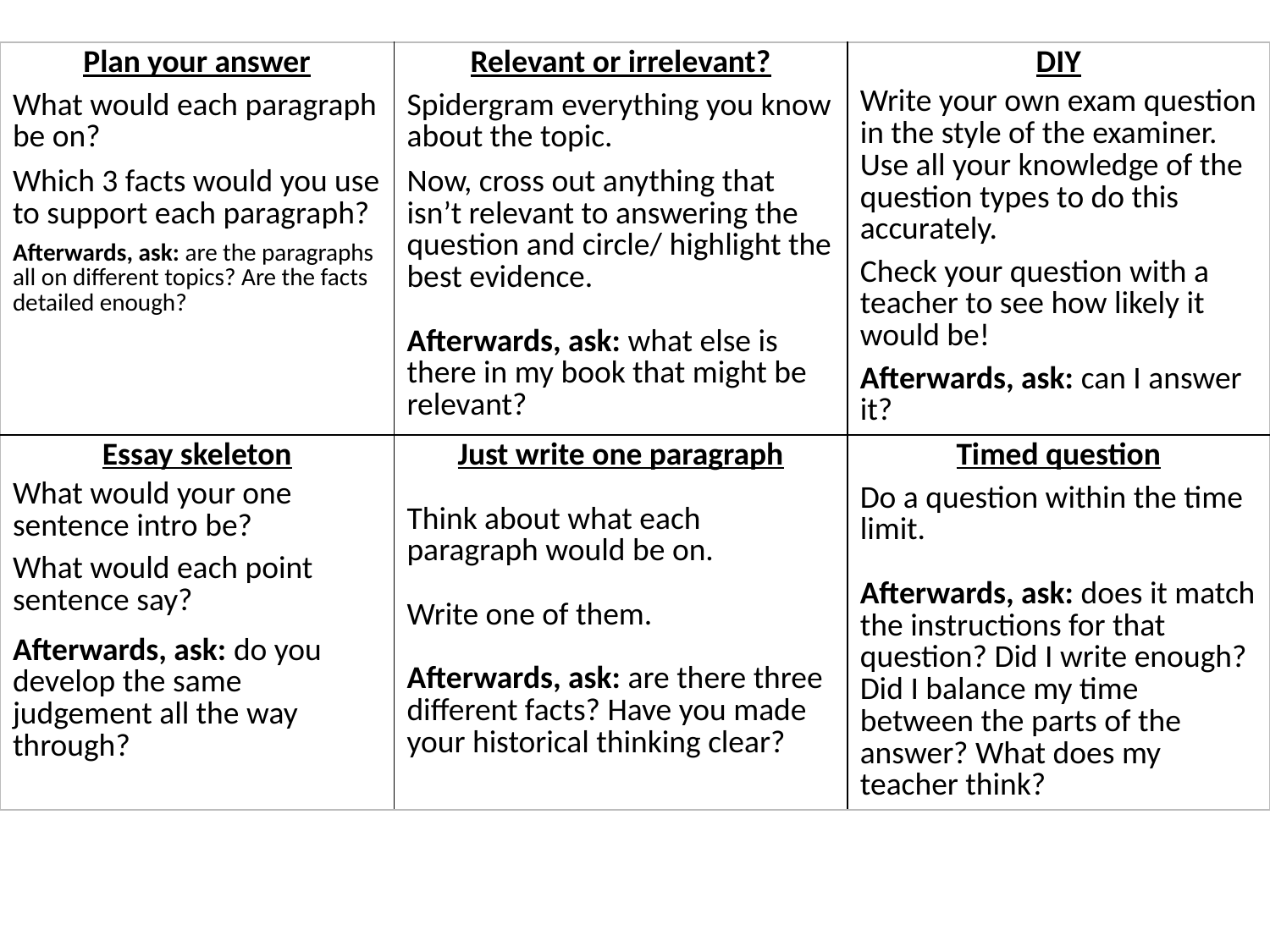

| Plan your answer What would each paragraph be on? Which 3 facts would you use to support each paragraph? Afterwards, ask: are the paragraphs all on different topics? Are the facts detailed enough? | Relevant or irrelevant? Spidergram everything you know about the topic. Now, cross out anything that isn’t relevant to answering the question and circle/ highlight the best evidence. Afterwards, ask: what else is there in my book that might be relevant? | DIY Write your own exam question in the style of the examiner. Use all your knowledge of the question types to do this accurately. Check your question with a teacher to see how likely it would be! Afterwards, ask: can I answer it? |
| --- | --- | --- |
| Essay skeleton What would your one sentence intro be? What would each point sentence say? Afterwards, ask: do you develop the same judgement all the way through? | Just write one paragraph Think about what each paragraph would be on. Write one of them. Afterwards, ask: are there three different facts? Have you made your historical thinking clear? | Timed question Do a question within the time limit. Afterwards, ask: does it match the instructions for that question? Did I write enough? Did I balance my time between the parts of the answer? What does my teacher think? |